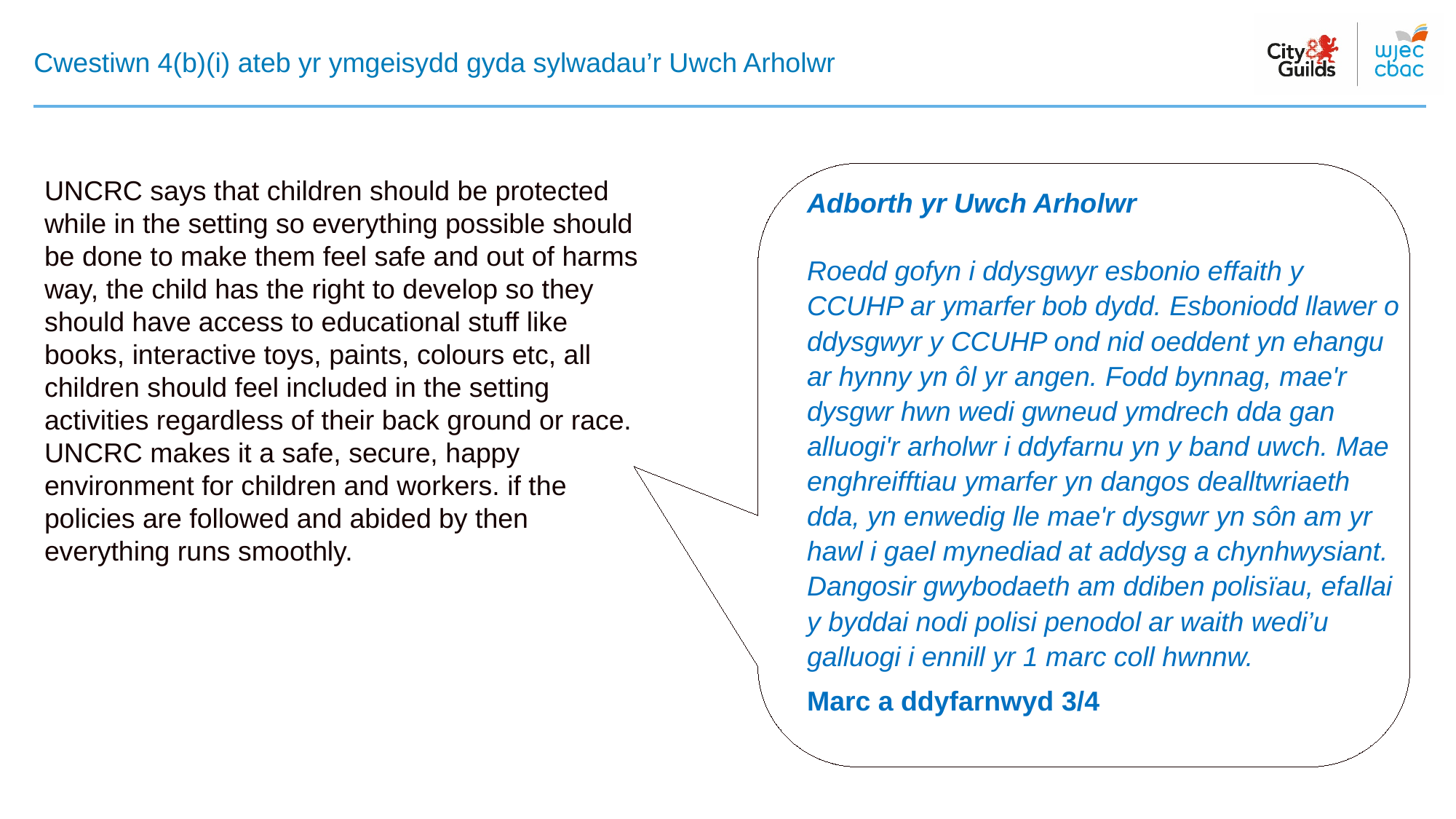

# Cwestiwn 4(b)(i) ateb yr ymgeisydd gyda sylwadau’r Uwch Arholwr

UNCRC says that children should be protected while in the setting so everything possible should be done to make them feel safe and out of harms way, the child has the right to develop so they should have access to educational stuff like books, interactive toys, paints, colours etc, all children should feel included in the setting activities regardless of their back ground or race. UNCRC makes it a safe, secure, happy environment for children and workers. if the policies are followed and abided by then everything runs smoothly.
Adborth yr Uwch Arholwr

Roedd gofyn i ddysgwyr esbonio effaith y CCUHP ar ymarfer bob dydd. Esboniodd llawer o ddysgwyr y CCUHP ond nid oeddent yn ehangu ar hynny yn ôl yr angen. Fodd bynnag, mae'r dysgwr hwn wedi gwneud ymdrech dda gan alluogi'r arholwr i ddyfarnu yn y band uwch. Mae enghreifftiau ymarfer yn dangos dealltwriaeth dda, yn enwedig lle mae'r dysgwr yn sôn am yr hawl i gael mynediad at addysg a chynhwysiant. Dangosir gwybodaeth am ddiben polisïau, efallai y byddai nodi polisi penodol ar waith wedi’u galluogi i ennill yr 1 marc coll hwnnw.
Marc a ddyfarnwyd 3/4